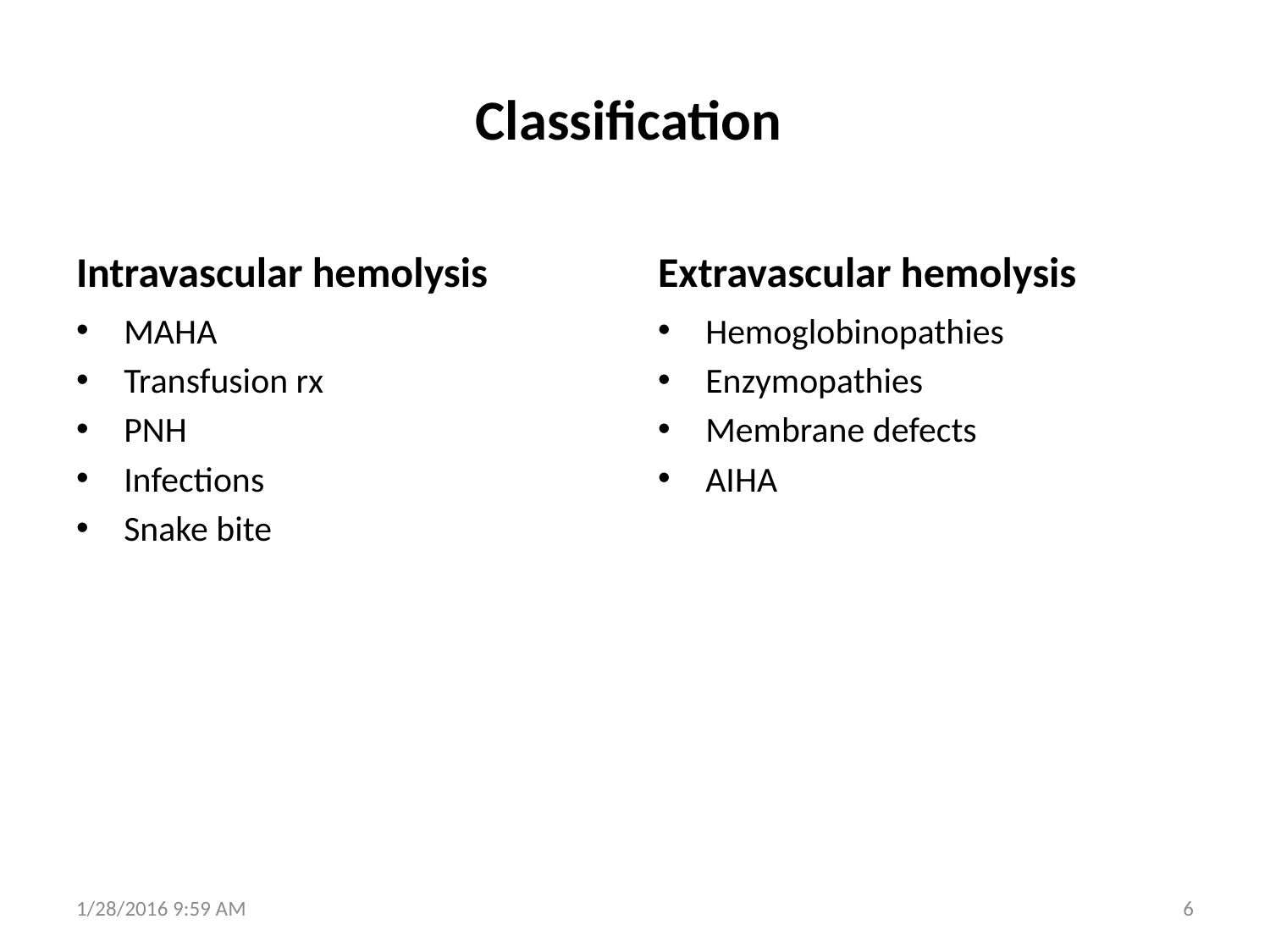

# Classification
Intravascular hemolysis
Extravascular hemolysis
MAHA
Transfusion rx
PNH
Infections
Snake bite
Hemoglobinopathies
Enzymopathies
Membrane defects
AIHA
1/28/2016 9:59 AM
6